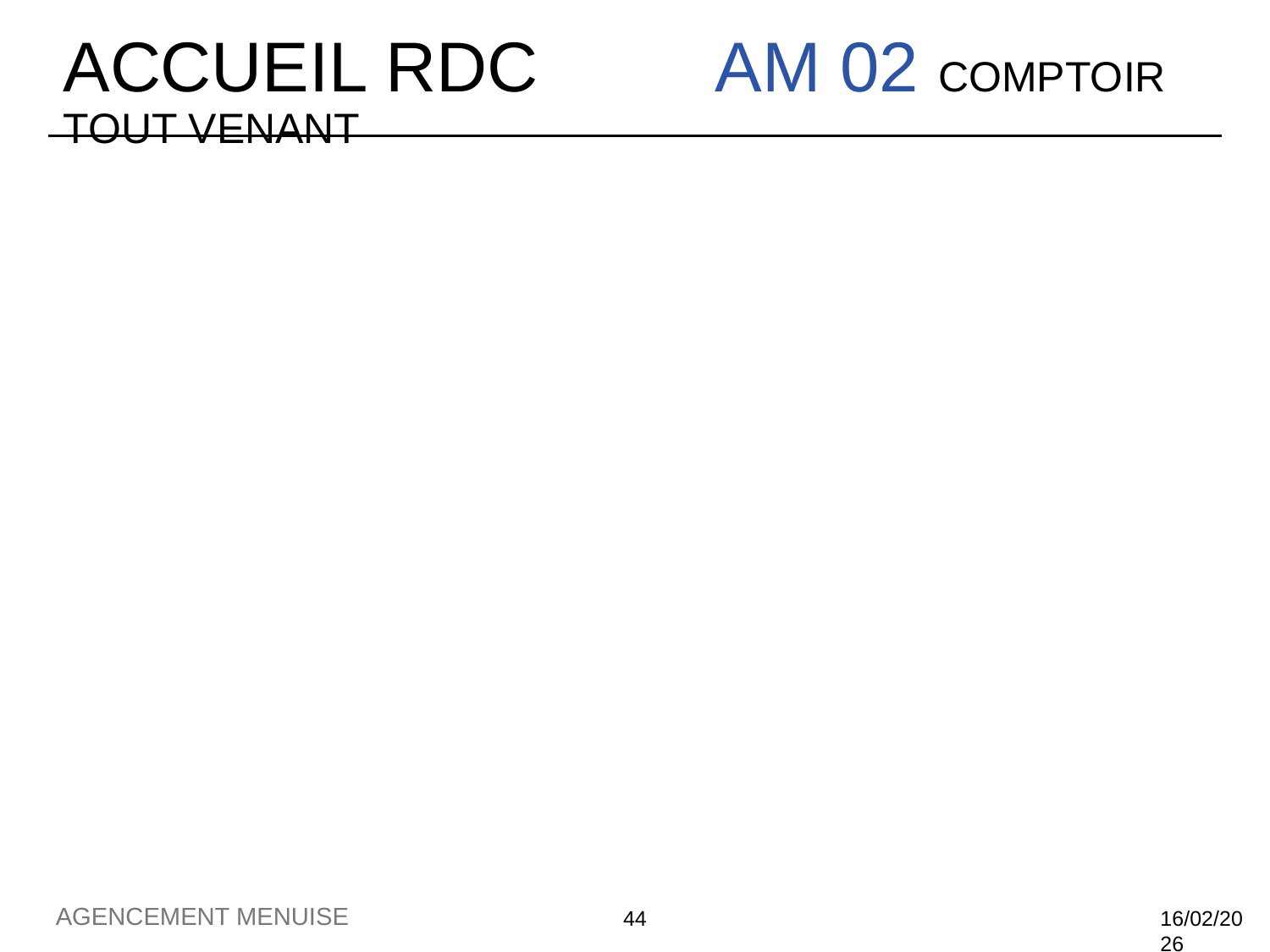

# ACCUEIL RDC         AM 02 COMPTOIR TOUT VENANT
AGENCEMENT MENUISE